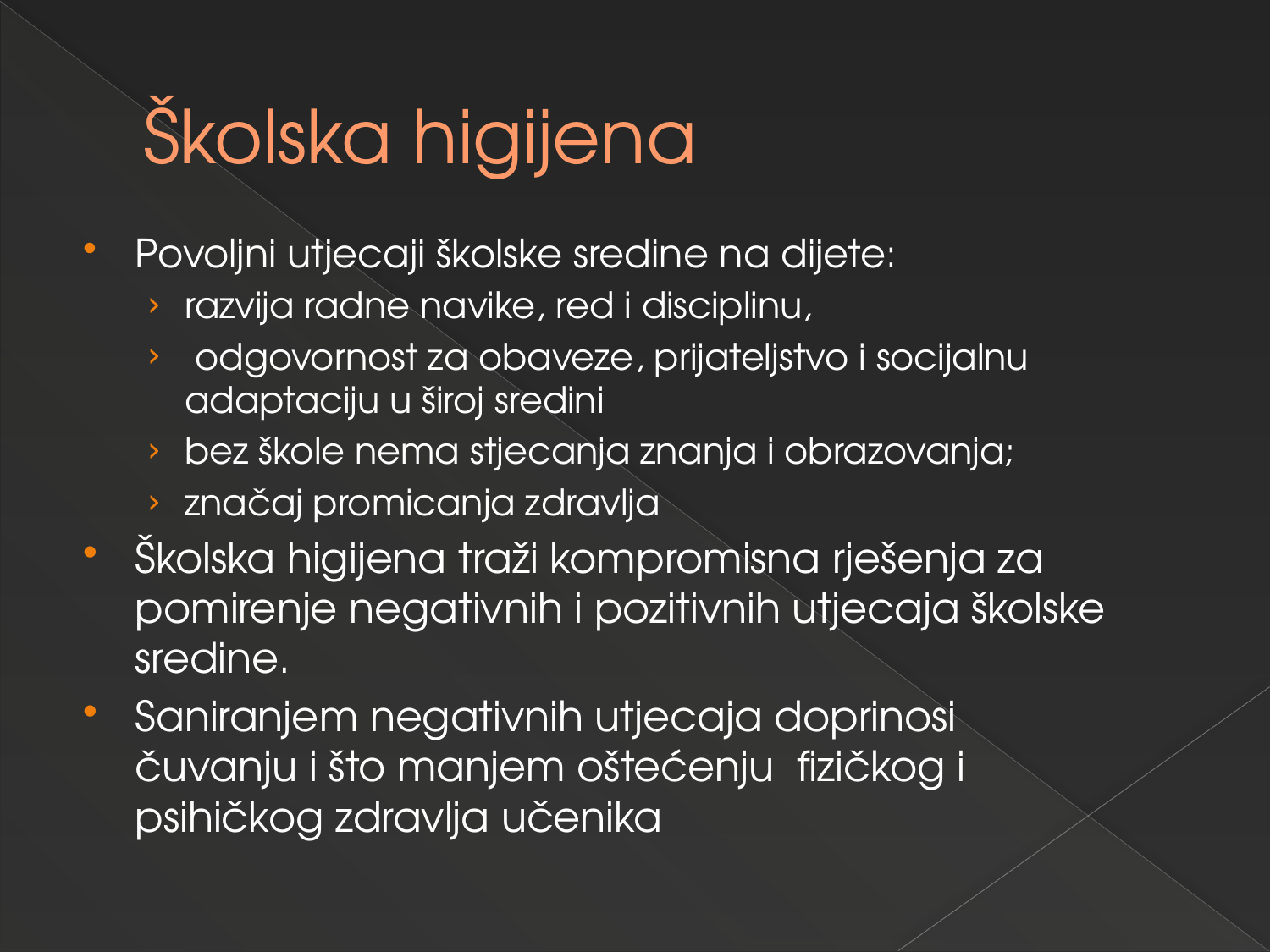

# Školska higijena
Povoljni utjecaji školske sredine na dijete:
razvija radne navike, red i disciplinu,
 odgovornost za obaveze, prijateljstvo i socijalnu adaptaciju u široj sredini
bez škole nema stjecanja znanja i obrazovanja;
značaj promicanja zdravlja
Školska higijena traži kompromisna rješenja za pomirenje negativnih i pozitivnih utjecaja školske sredine.
Saniranjem negativnih utjecaja doprinosi čuvanju i što manjem oštećenju  fizičkog i psihičkog zdravlja učenika